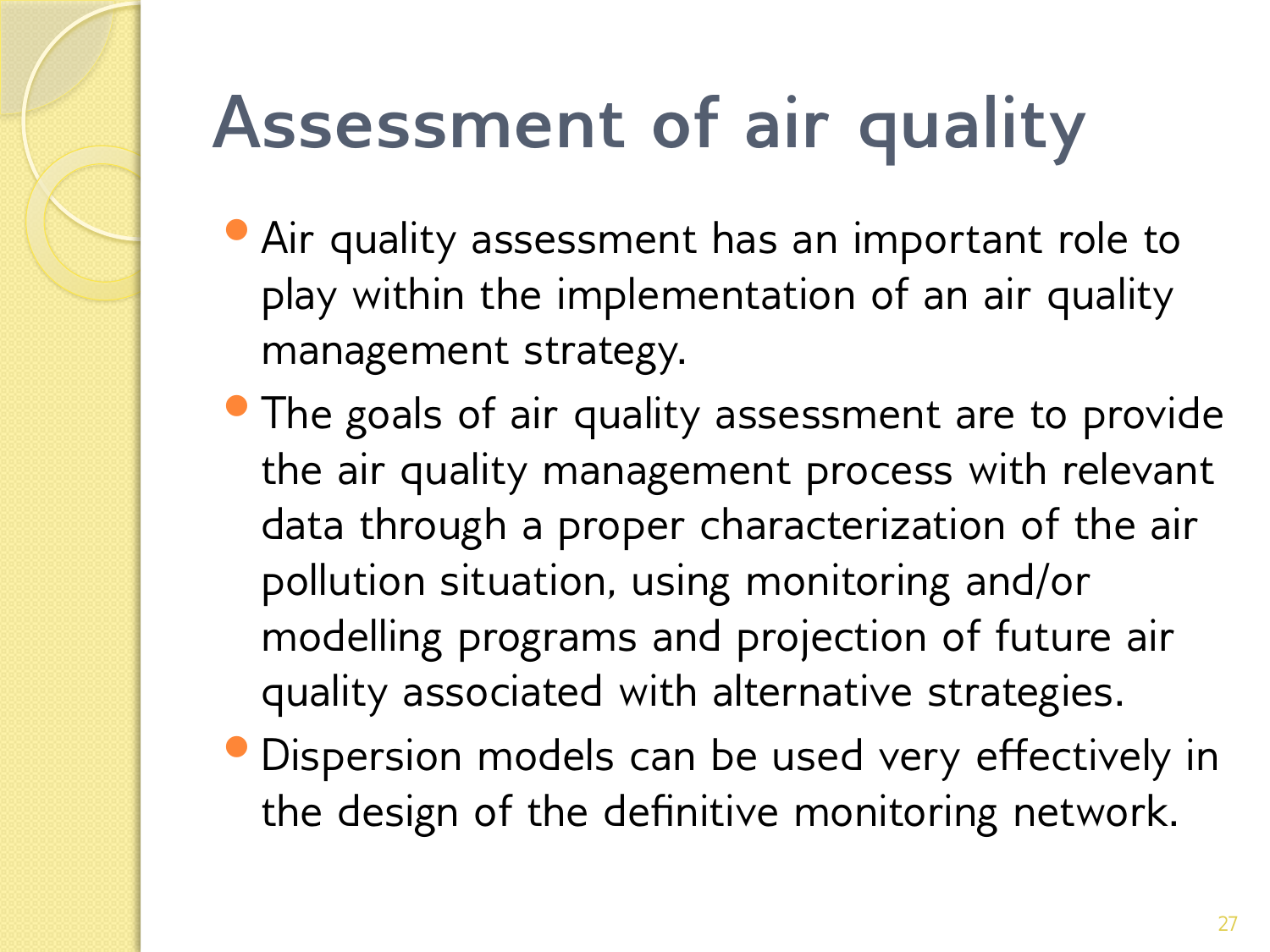

# Assessment of air quality
Air quality assessment has an important role to play within the implementation of an air quality management strategy.
The goals of air quality assessment are to provide the air quality management process with relevant data through a proper characterization of the air pollution situation, using monitoring and/or modelling programs and projection of future air quality associated with alternative strategies.
Dispersion models can be used very effectively in the design of the definitive monitoring network.
27